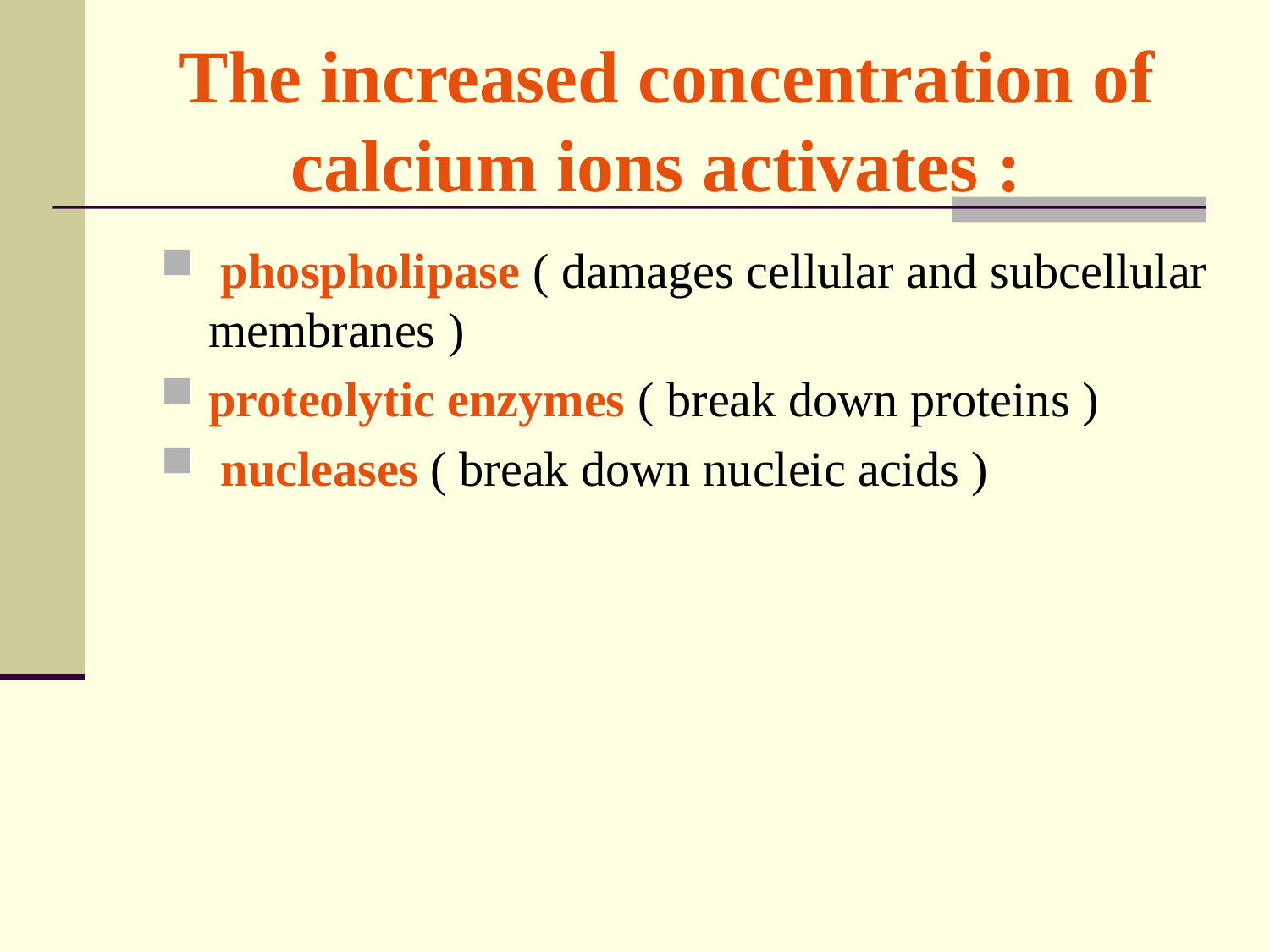

# The increased concentration of calcium ions activates :
 phospholipase ( damages cellular and subcellular membranes )
proteolytic enzymes ( break down proteins )
 nucleases ( break down nucleic acids )